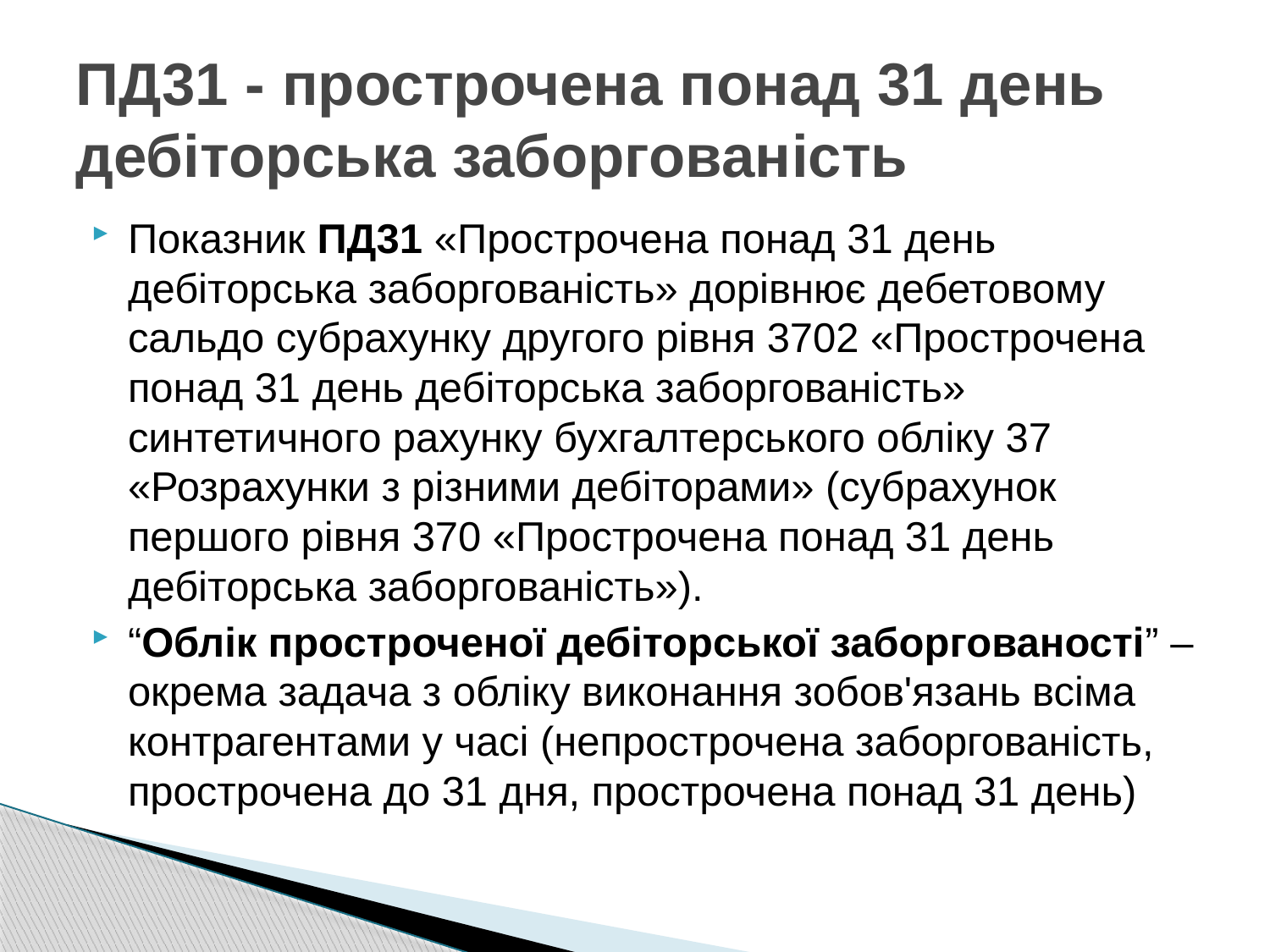

# ПД31 - прострочена понад 31 день дебіторська заборгованість
Показник ПД31 «Прострочена понад 31 день дебіторська заборгованість» дорівнює дебетовому сальдо субрахунку другого рівня 3702 «Прострочена понад 31 день дебіторська заборгованість» синтетичного рахунку бухгалтерського обліку 37 «Розрахунки з різними дебіторами» (субрахунок першого рівня 370 «Прострочена понад 31 день дебіторська заборгованість»).
“Облік простроченої дебіторської заборгованості” – окрема задача з обліку виконання зобов'язань всіма контрагентами у часі (непрострочена заборгованість, прострочена до 31 дня, прострочена понад 31 день)